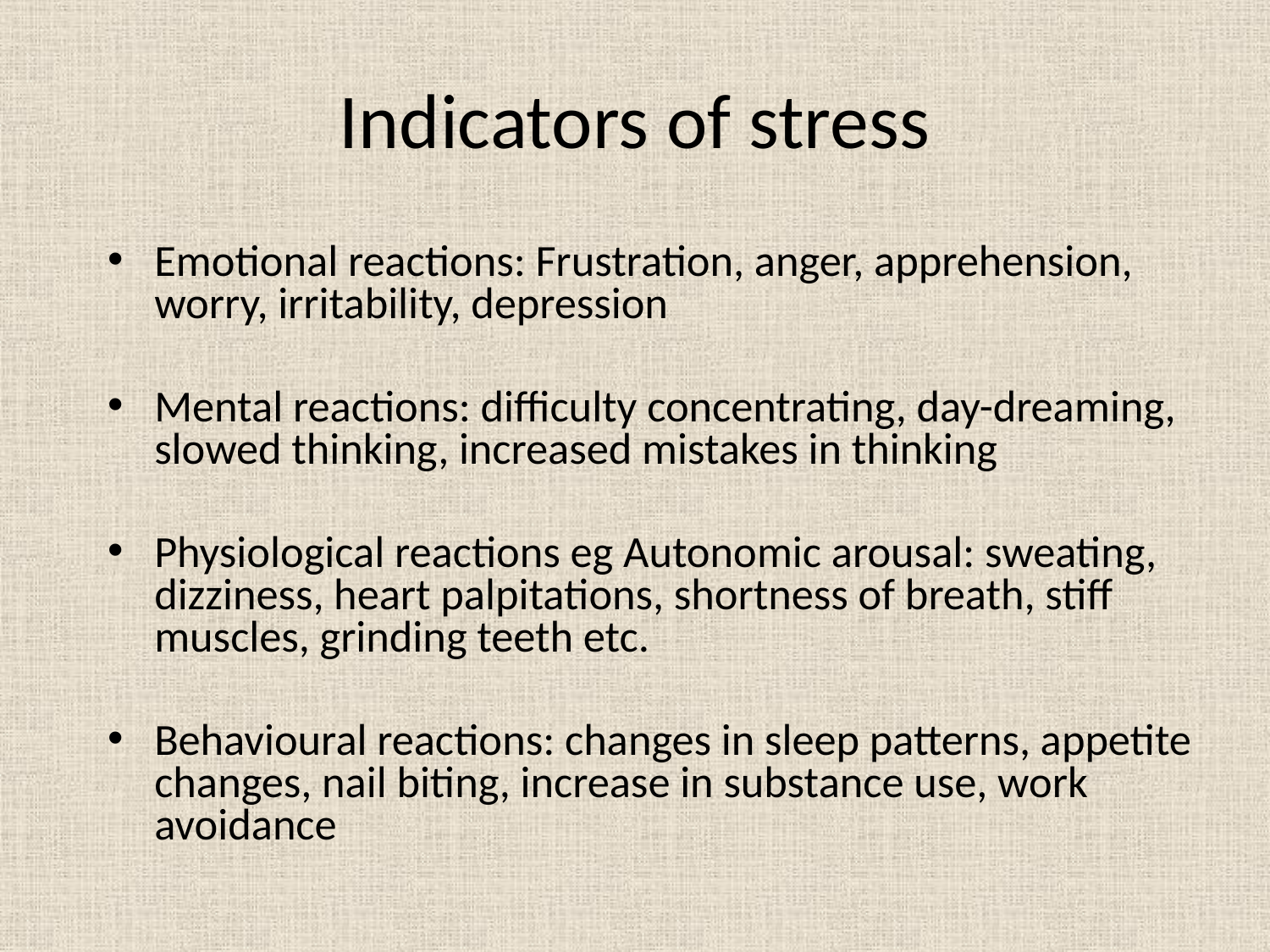

# Indicators of stress
Emotional reactions: Frustration, anger, apprehension, worry, irritability, depression

Mental reactions: difficulty concentrating, day-dreaming, slowed thinking, increased mistakes in thinking

Physiological reactions eg Autonomic arousal: sweating, dizziness, heart palpitations, shortness of breath, stiff muscles, grinding teeth etc.

Behavioural reactions: changes in sleep patterns, appetite changes, nail biting, increase in substance use, work avoidance